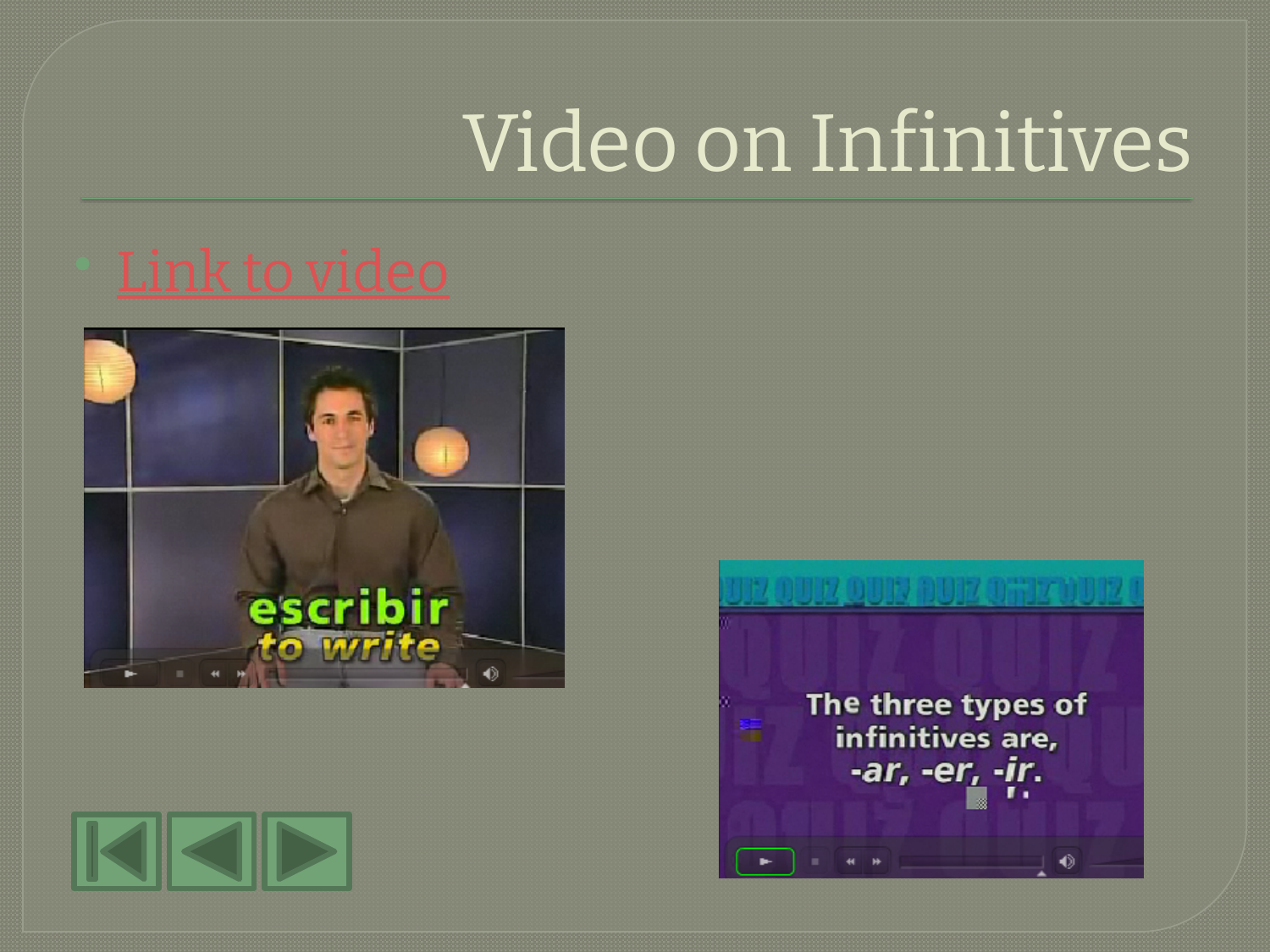

# Video on Infinitives
Link to video